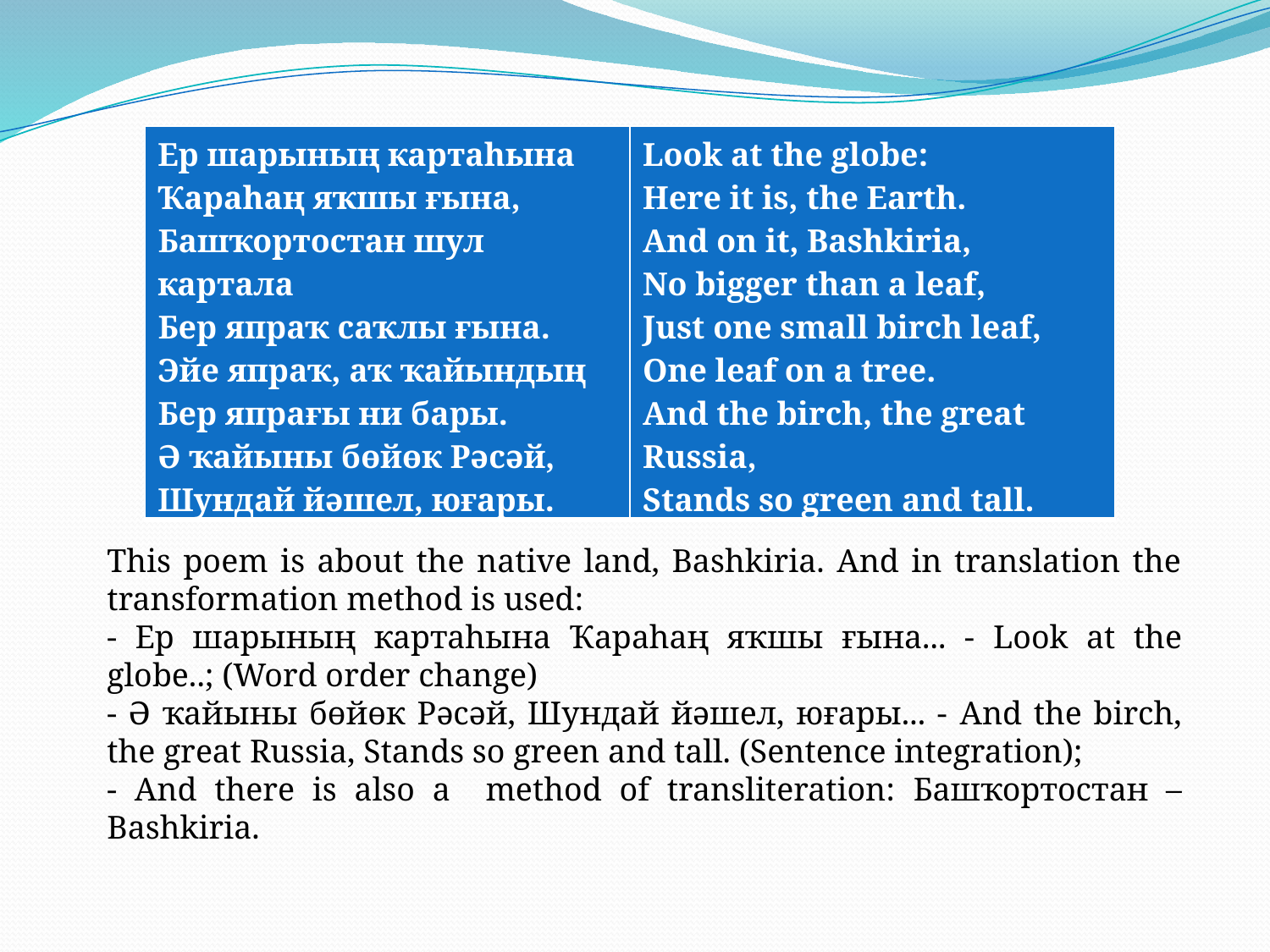

| Ер шарының картаһына Ҡараһаң яҡшы ғына, Башҡортостан шул картала Бер япраҡ саҡлы ғына. Эйе япраҡ, аҡ ҡайындың Бер япрағы ни бары. Ә ҡайыны бөйөк Рәсәй, Шундай йәшел, юғары. | Look at the globe: Here it is, the Earth. And on it, Bashkiria, No bigger than a leaf, Just one small birch leaf, One leaf on a tree. And the birch, the great Russia, Stands so green and tall. |
| --- | --- |

This poem is about the native land, Bashkiria. And in translation the transformation method is used:
- Ер шарының картаһына Ҡараһаң яҡшы ғына... - Look at the globe..; (Word order change)
- Ә ҡайыны бөйөк Рәсәй, Шундай йәшел, юғары... - And the birch, the great Russia, Stands so green and tall. (Sentence integration);
- And there is also a  method of transliteration: Башҡортостан – Bashkiria.